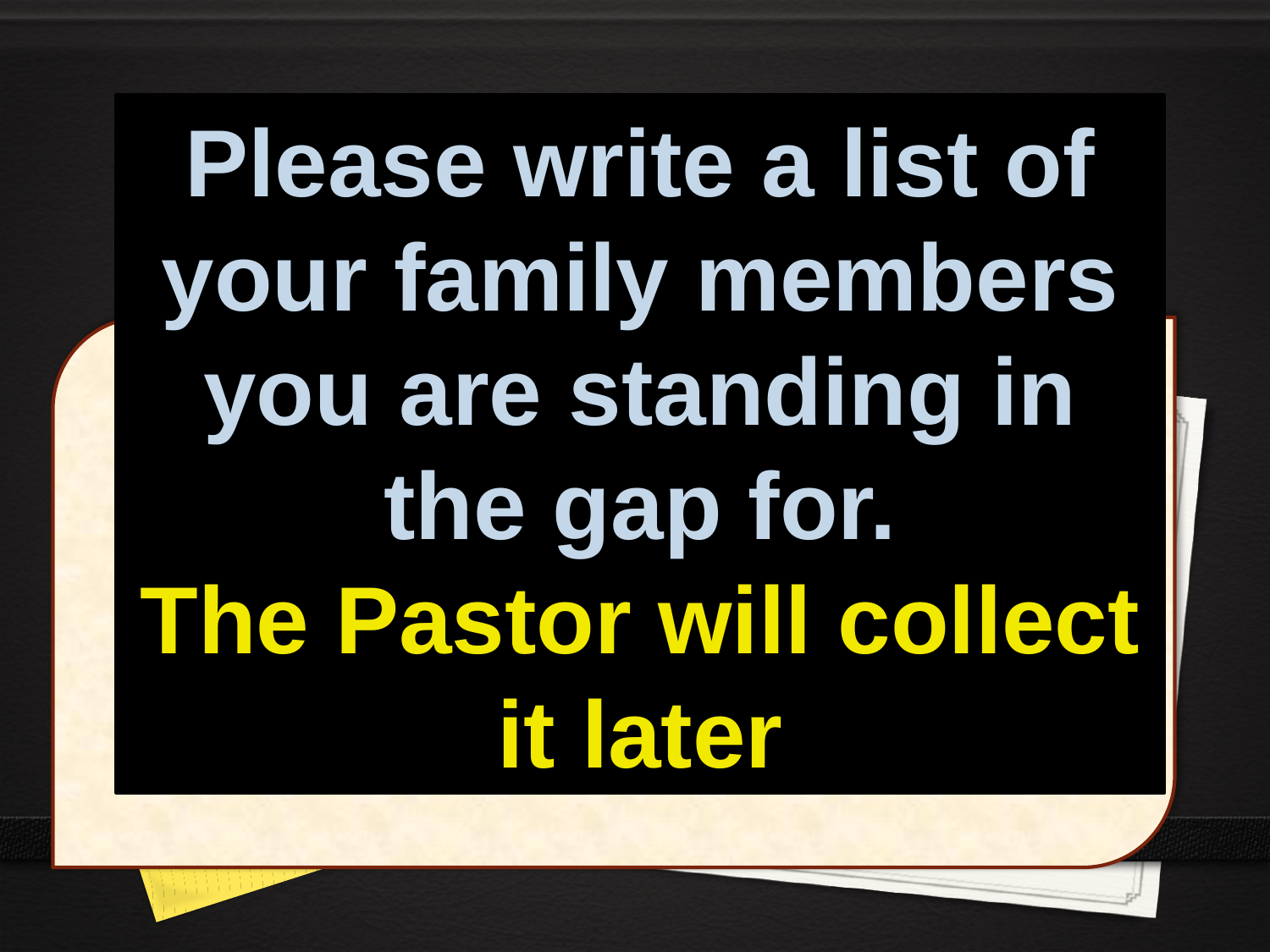

Please write a list of your family members you are standing in the gap for.
The Pastor will collect it later